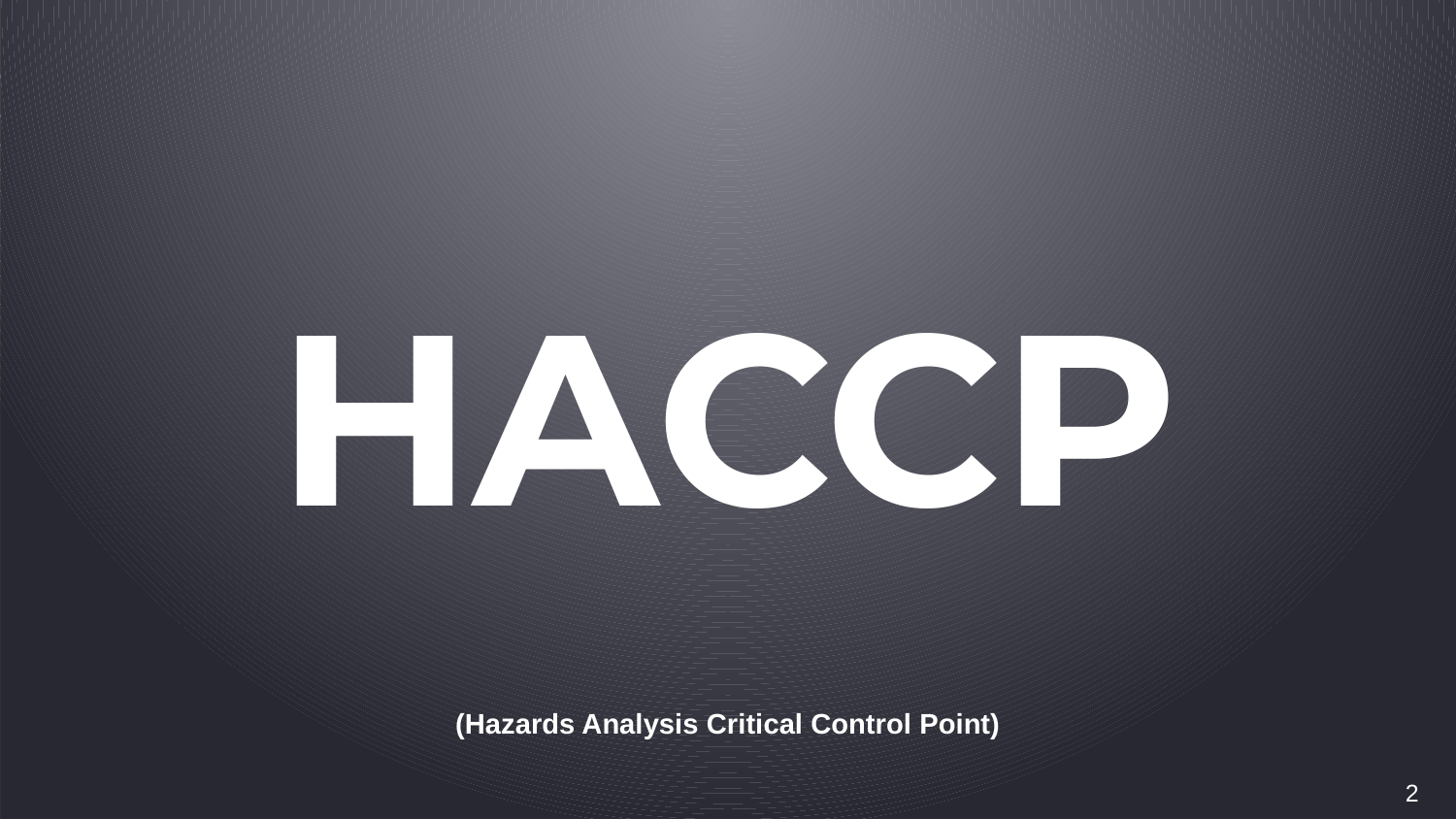

HACCP
(Hazards Analysis Critical Control Point)
2